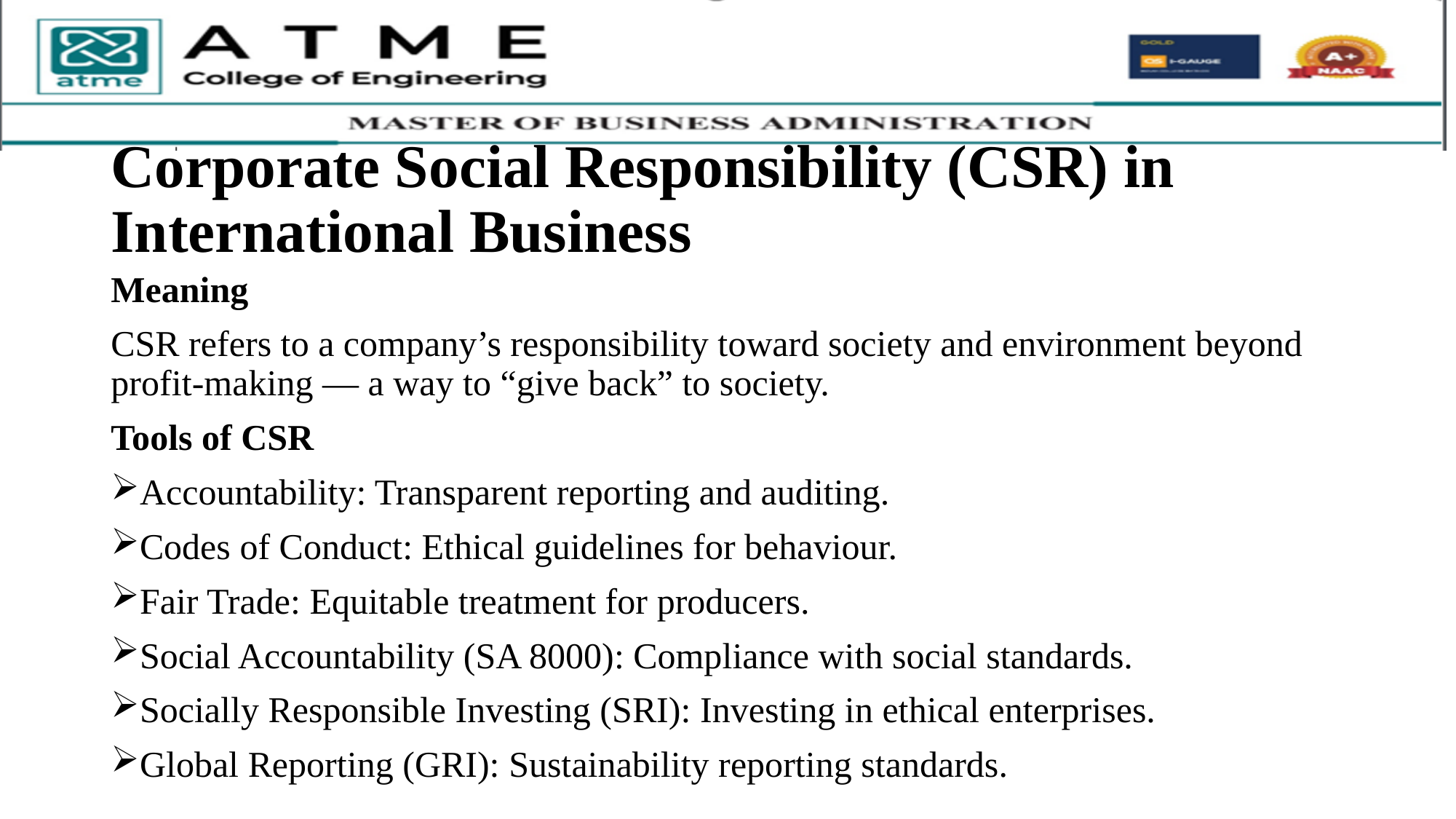

# Corporate Social Responsibility (CSR) in International Business
Meaning
CSR refers to a company’s responsibility toward society and environment beyond profit-making — a way to “give back” to society.
Tools of CSR
Accountability: Transparent reporting and auditing.
Codes of Conduct: Ethical guidelines for behaviour.
Fair Trade: Equitable treatment for producers.
Social Accountability (SA 8000): Compliance with social standards.
Socially Responsible Investing (SRI): Investing in ethical enterprises.
Global Reporting (GRI): Sustainability reporting standards.